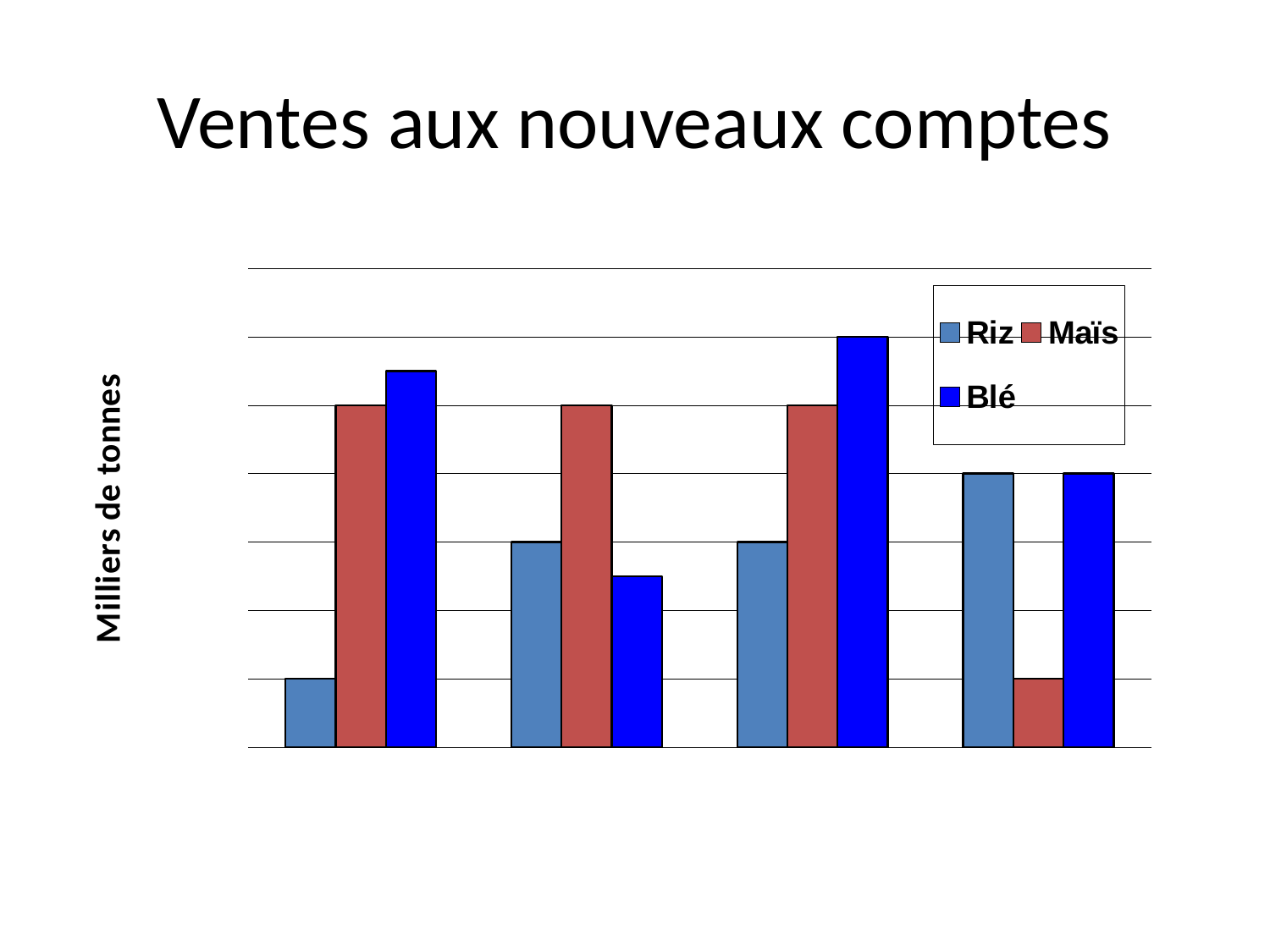

# Ventes aux nouveaux comptes

### Chart

| Category | Riz | Maïs | Blé |
|---|---|---|---|
| Japon | 10.0 | 50.0 | 55.0 |
| Corée du Sud | 30.0 | 50.0 | 25.0 |
| Chine | 30.0 | 50.0 | 60.0 |
| Phil | 40.0 | 10.0 | 40.0 |